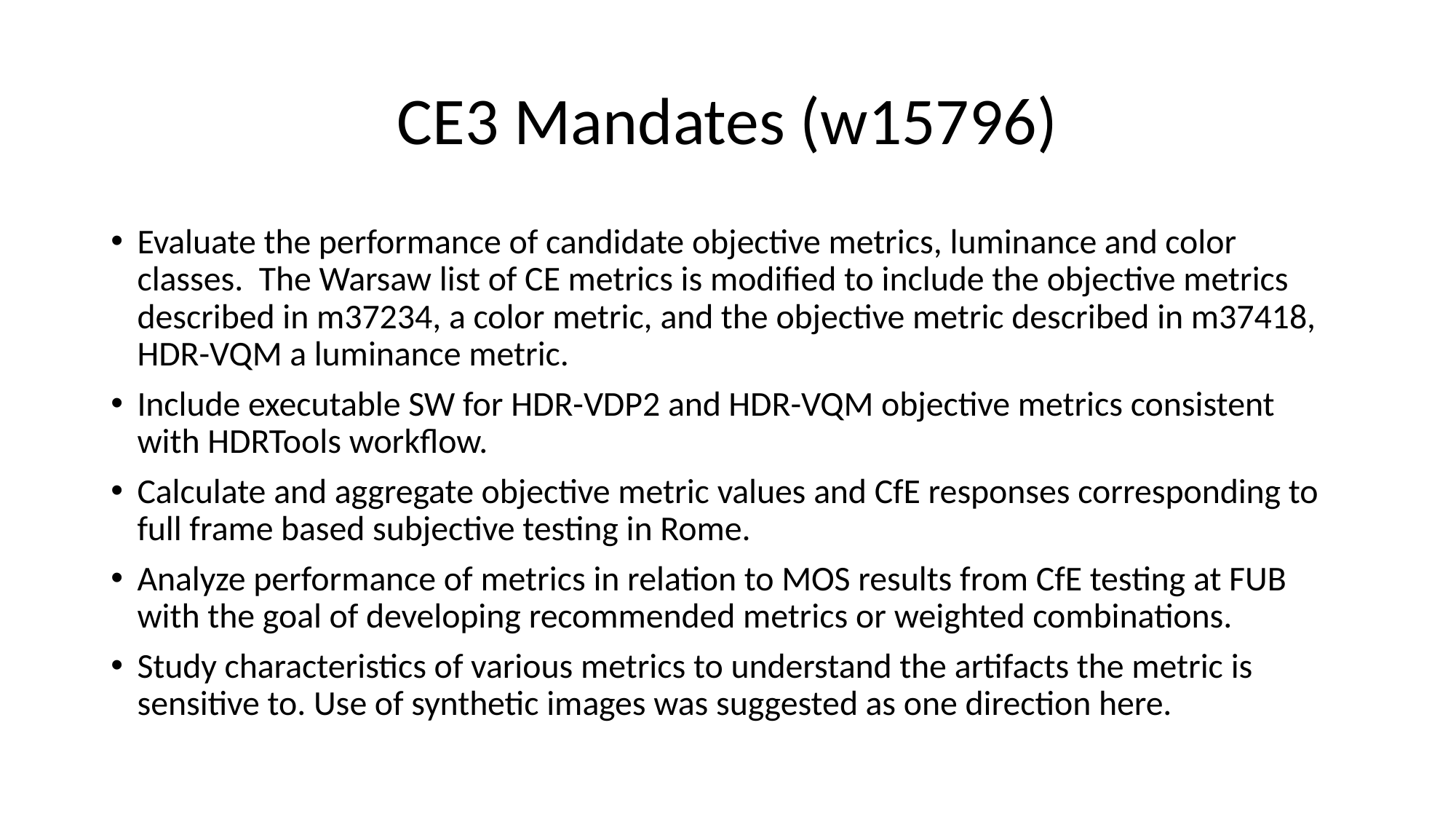

# CE3 Mandates (w15796)
Evaluate the performance of candidate objective metrics, luminance and color classes.  The Warsaw list of CE metrics is modified to include the objective metrics described in m37234, a color metric, and the objective metric described in m37418, HDR-VQM a luminance metric.
Include executable SW for HDR-VDP2 and HDR-VQM objective metrics consistent with HDRTools workflow.
Calculate and aggregate objective metric values and CfE responses corresponding to full frame based subjective testing in Rome.
Analyze performance of metrics in relation to MOS results from CfE testing at FUB with the goal of developing recommended metrics or weighted combinations.
Study characteristics of various metrics to understand the artifacts the metric is sensitive to. Use of synthetic images was suggested as one direction here.